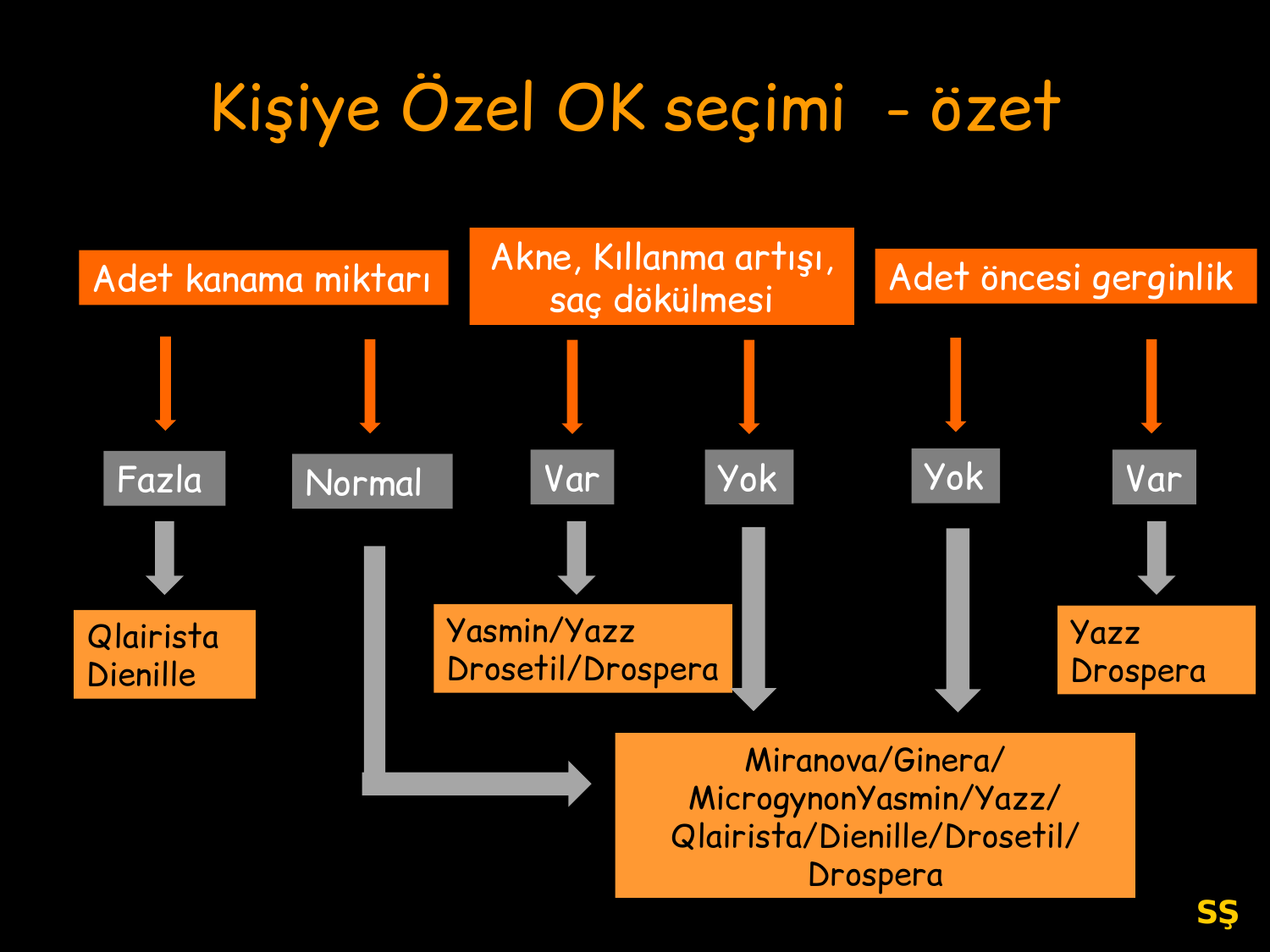

# Kişiye Özel OK seçimi  - özet
Akne, Kıllanma artışı, saç dökülmesi
Adet öncesi gerginlik
Adet kanama miktarı

Yok
Var
Yok
Var
Fazla
Normal

Yasmin/Yazz
Drosetil/Drospera
Yazz Drospera
Qlairista Dienille

Miranova/Ginera/MicrogynonYasmin/Yazz/Qlairista/Dienille/Drosetil/Drospera